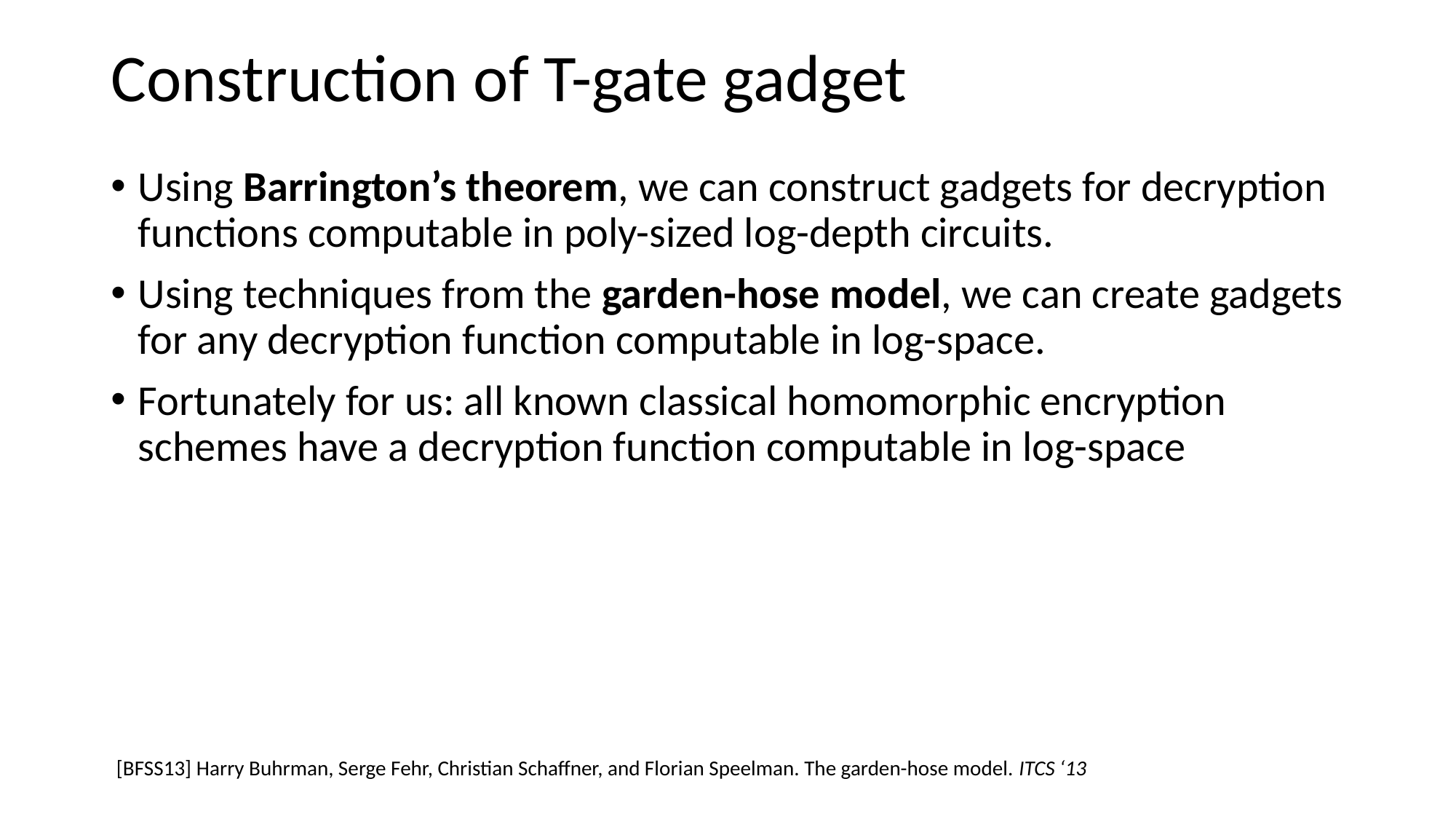

# Construction of T-gate gadget
Using Barrington’s theorem, we can construct gadgets for decryption functions computable in poly-sized log-depth circuits.
Using techniques from the garden-hose model, we can create gadgets for any decryption function computable in log-space.
Fortunately for us: all known classical homomorphic encryption schemes have a decryption function computable in log-space
[BFSS13] Harry Buhrman, Serge Fehr, Christian Schaffner, and Florian Speelman. The garden-hose model. ITCS ‘13